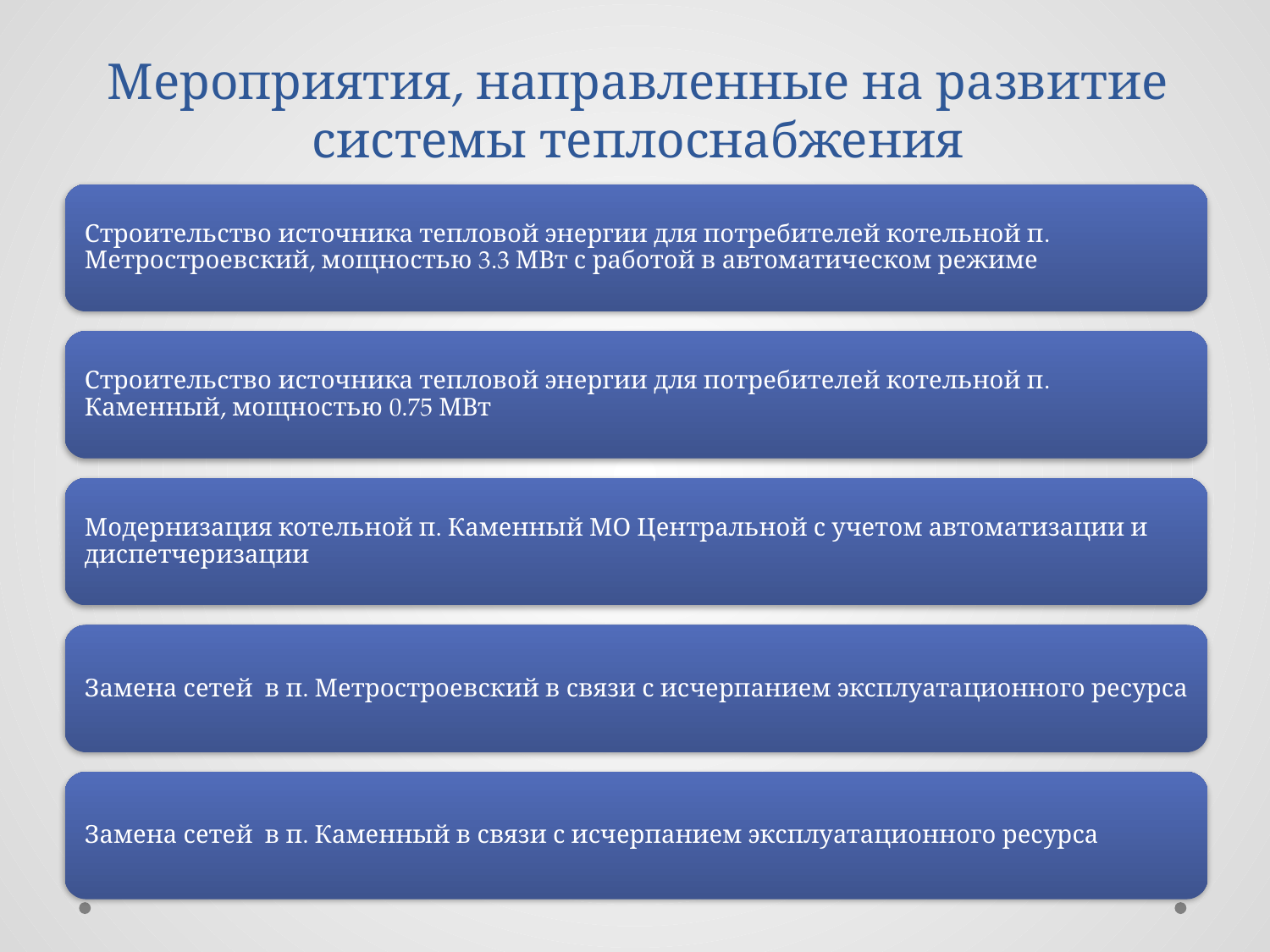

# Мероприятия, направленные на развитие системы теплоснабжения
Строительство источника тепловой энергии для потребителей котельной п. Метростроевский, мощностью 3.3 МВт с работой в автоматическом режиме
Строительство источника тепловой энергии для потребителей котельной п. Каменный, мощностью 0.75 МВт
Модернизация котельной п. Каменный МО Центральной с учетом автоматизации и диспетчеризации
Замена сетей  в п. Метростроевский в связи с исчерпанием эксплуатационного ресурса
Замена сетей  в п. Каменный в связи с исчерпанием эксплуатационного ресурса